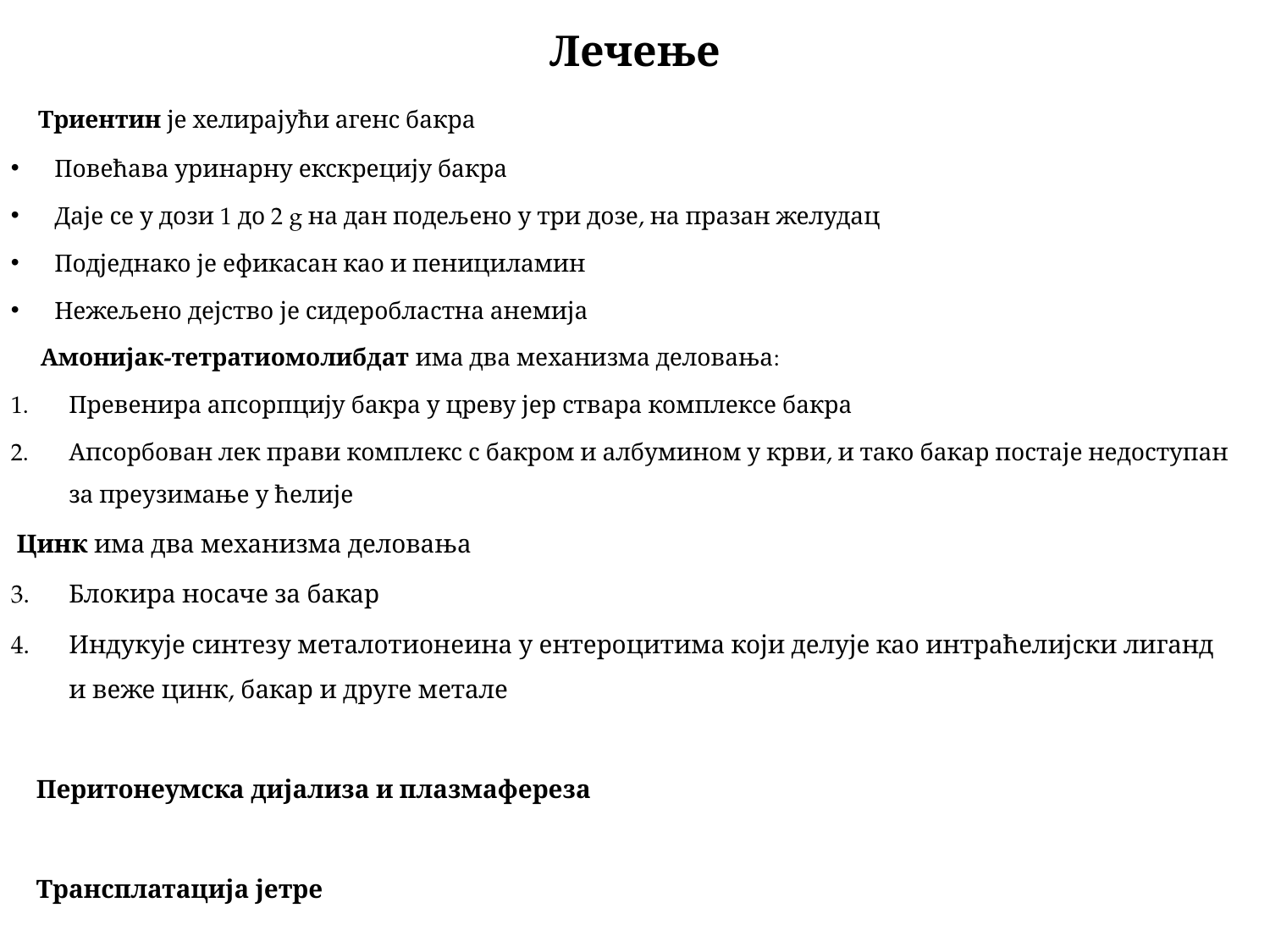

# Лечење
    Триентин је хелирајући агенс бакра
Повећава уринарну екскрецију бакра
Даје се у дози 1 до 2 g на дан подељено у три дозе, на празан желудац
Подједнако је ефикасан као и пенициламин
Нежељено дејство је сидеробластна анемија
     Амонијак-тетратиомолибдат има два механизма деловања:
Превенира апсорпцију бакра у цреву јер ствара комплексе бакра
Апсорбован лек прави комплекс с бакром и албумином у крви, и тако бакар постаје недоступан за преузимање у ћелије
 Цинк има два механизма деловања
Блокира носаче за бакар
Индукује синтезу металотионеина у ентероцитима који делује као интраћелијски лиганд и веже цинк, бакар и друге метале

    Перитонеумска дијализа и плазмафереза

    Трансплатација јетре